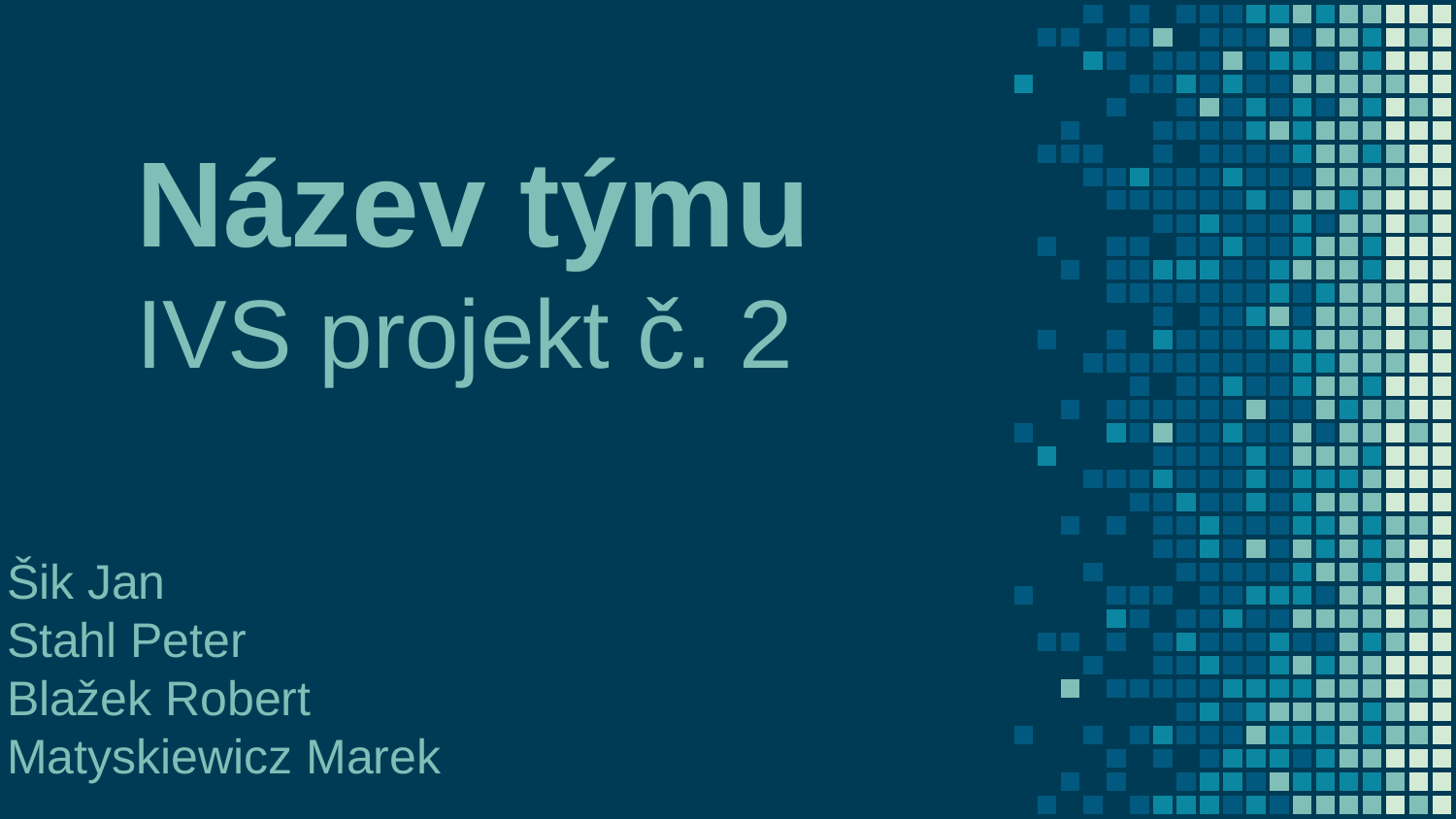

# Název týmu IVS projekt č. 2
Šik Jan
Stahl Peter
Blažek Robert
Matyskiewicz Marek